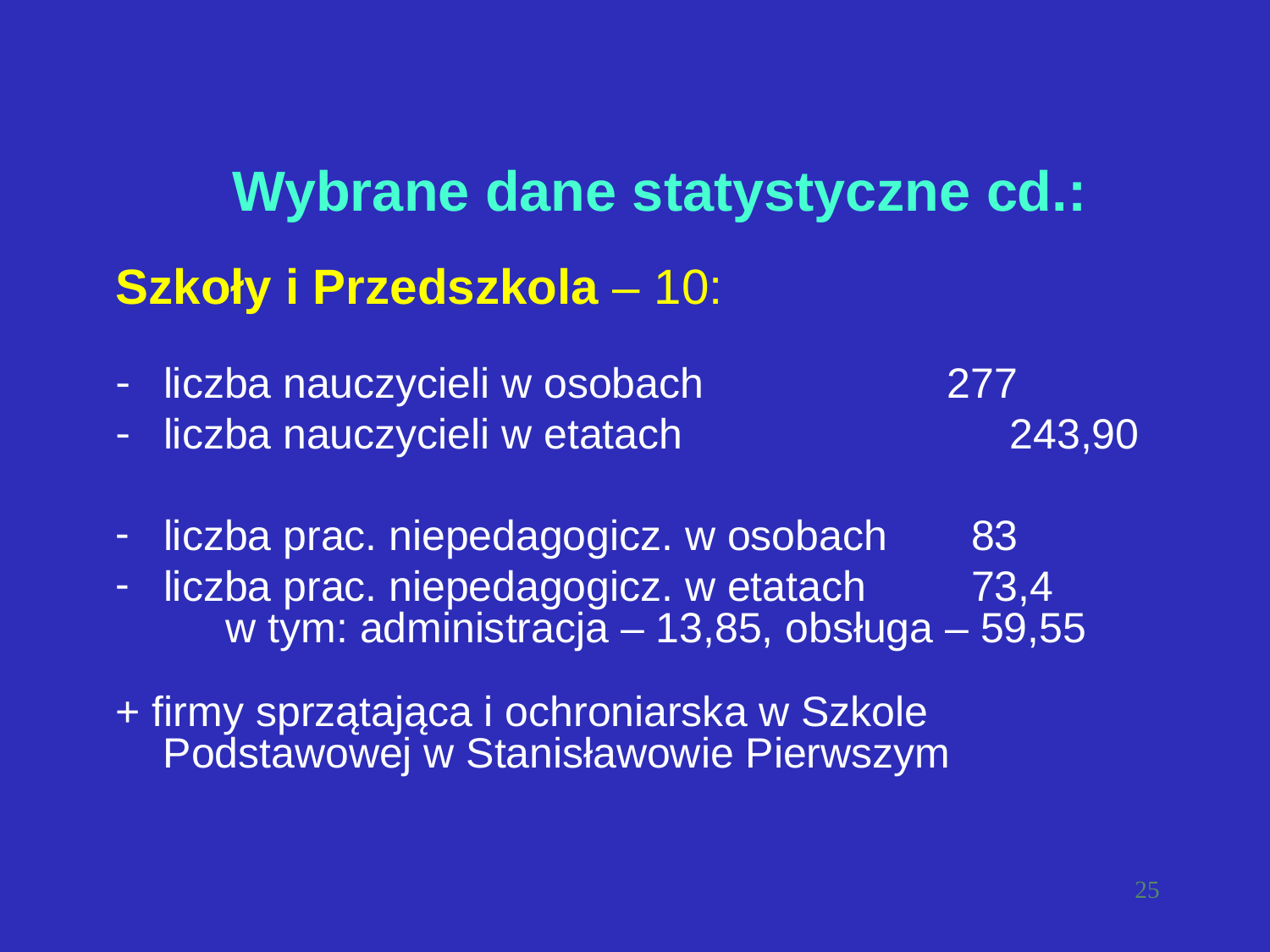

Wybrane dane statystyczne cd.:
Szkoły i Przedszkola – 10:

liczba nauczycieli w osobach				   277
liczba nauczycieli w etatach					   243,90

liczba prac. niepedagogicz. w osobach	     83
liczba prac. niepedagogicz. w etatach	     73,4
	    w tym: administracja – 13,85, obsługa – 59,55

+ firmy sprzątająca i ochroniarska w Szkole
    Podstawowej w Stanisławowie Pierwszym
25